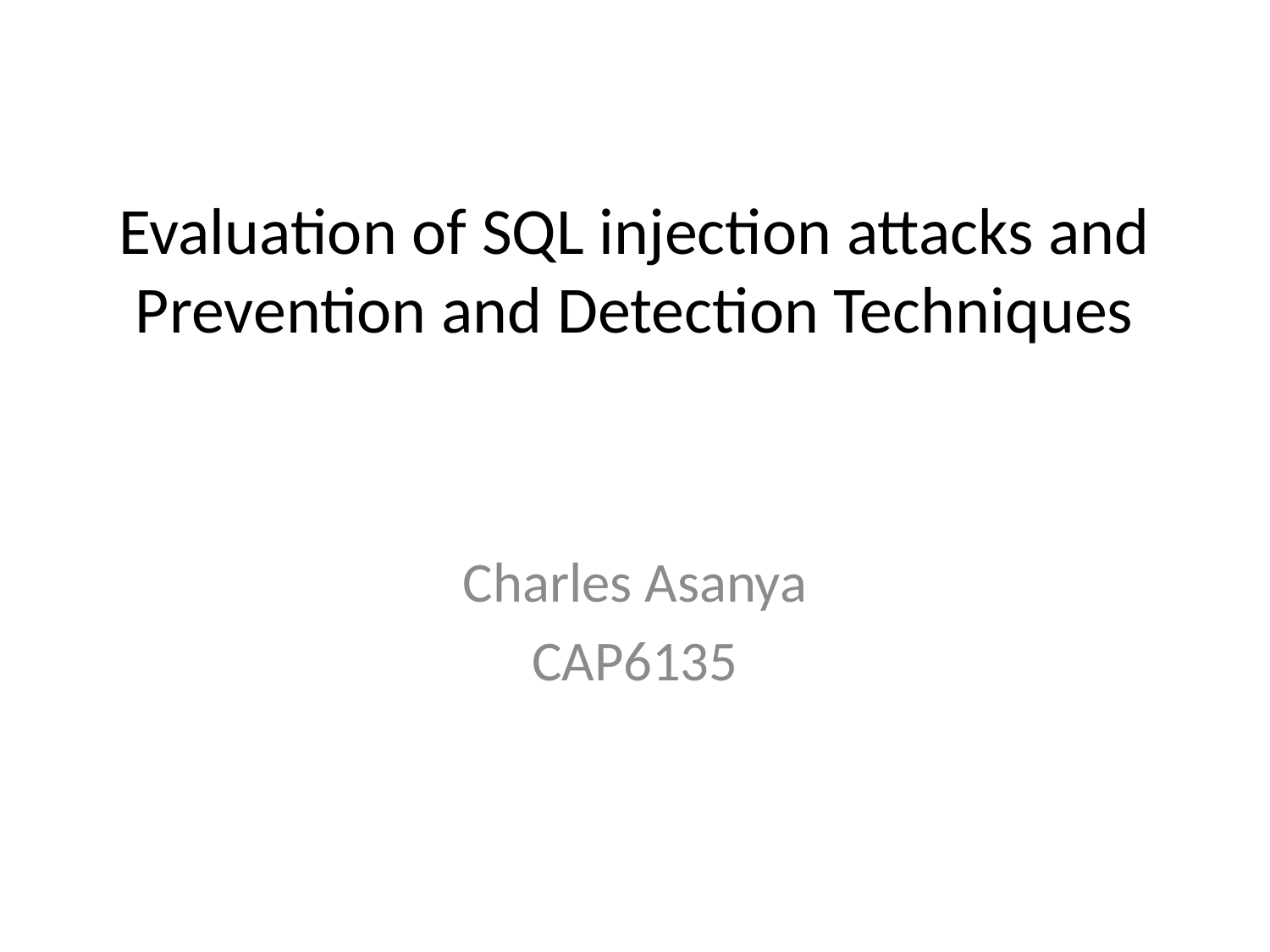

# Evaluation of SQL injection attacks and Prevention and Detection Techniques
Charles Asanya
CAP6135